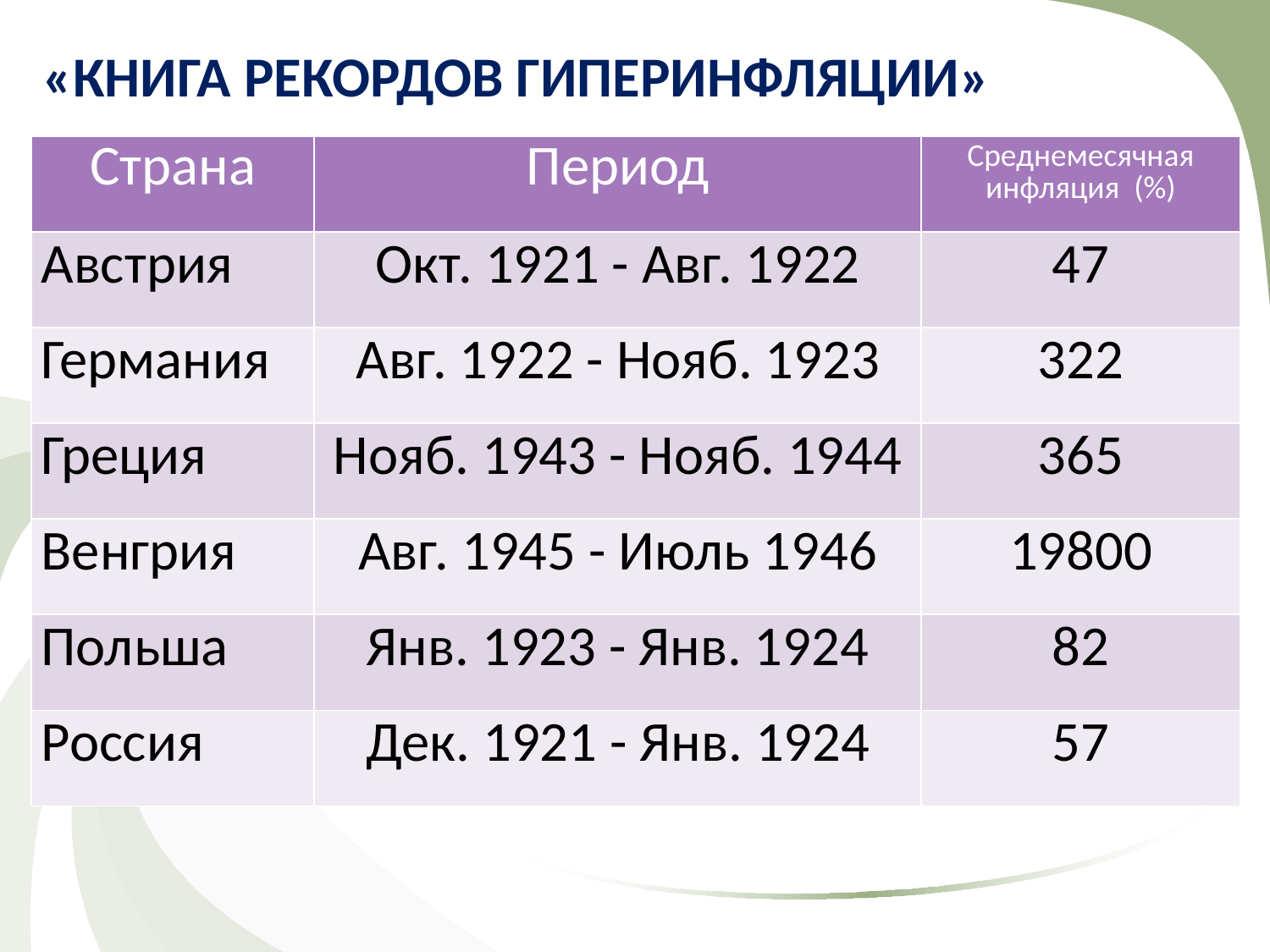

# «КНИГА РЕКОРДОВ ГИПЕРИНФЛЯЦИИ»
| Страна | Период | Среднемесячная инфляция (%) |
| --- | --- | --- |
| Австрия | Окт. 1921 - Авг. 1922 | 47 |
| Германия | Авг. 1922 - Нояб. 1923 | 322 |
| Греция | Нояб. 1943 - Нояб. 1944 | 365 |
| Венгрия | Авг. 1945 - Июль 1946 | 19800 |
| Польша | Янв. 1923 - Янв. 1924 | 82 |
| Россия | Дек. 1921 - Янв. 1924 | 57 |